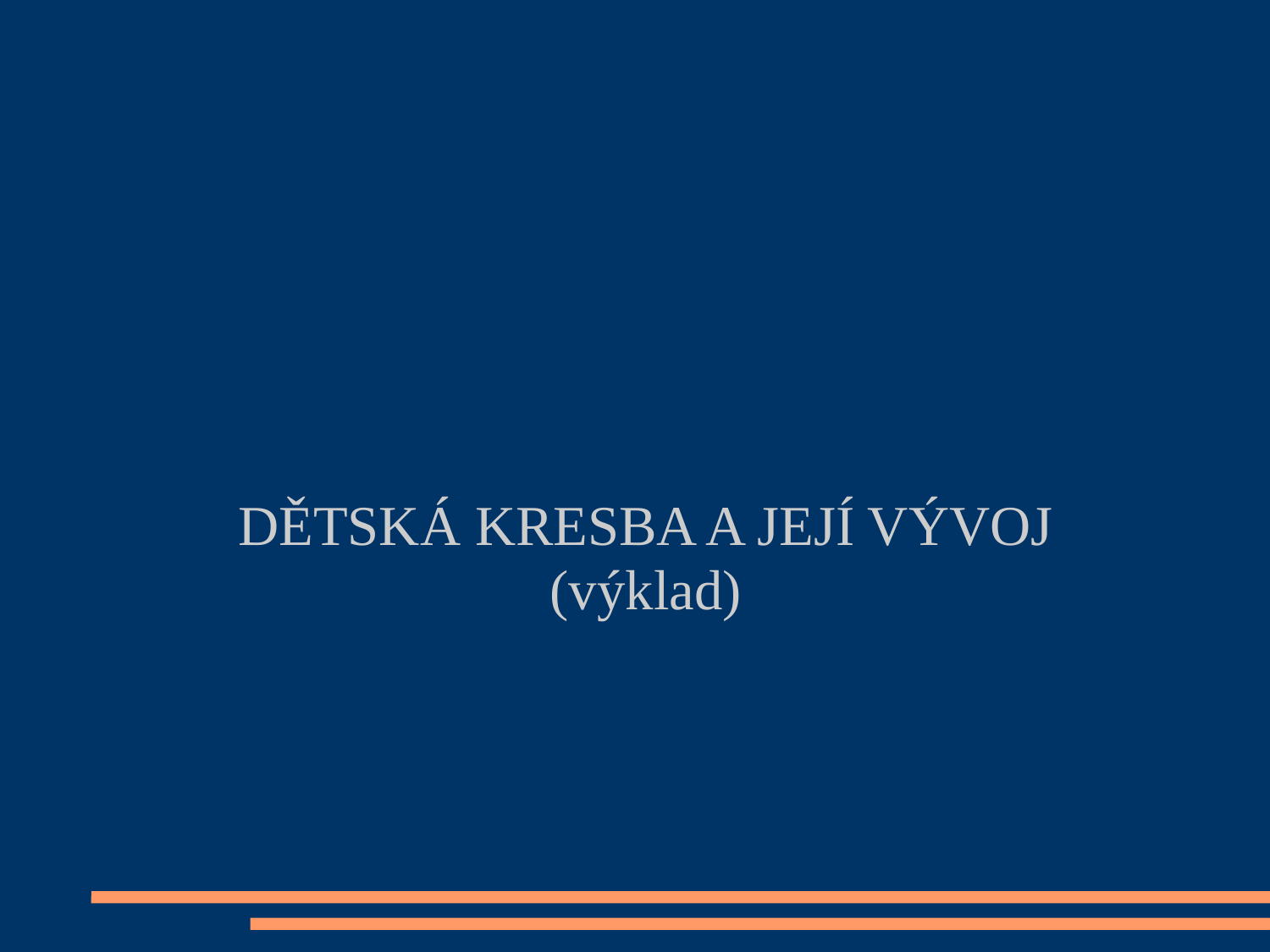

#
DĚTSKÁ KRESBA A JEJÍ VÝVOJ
(výklad)